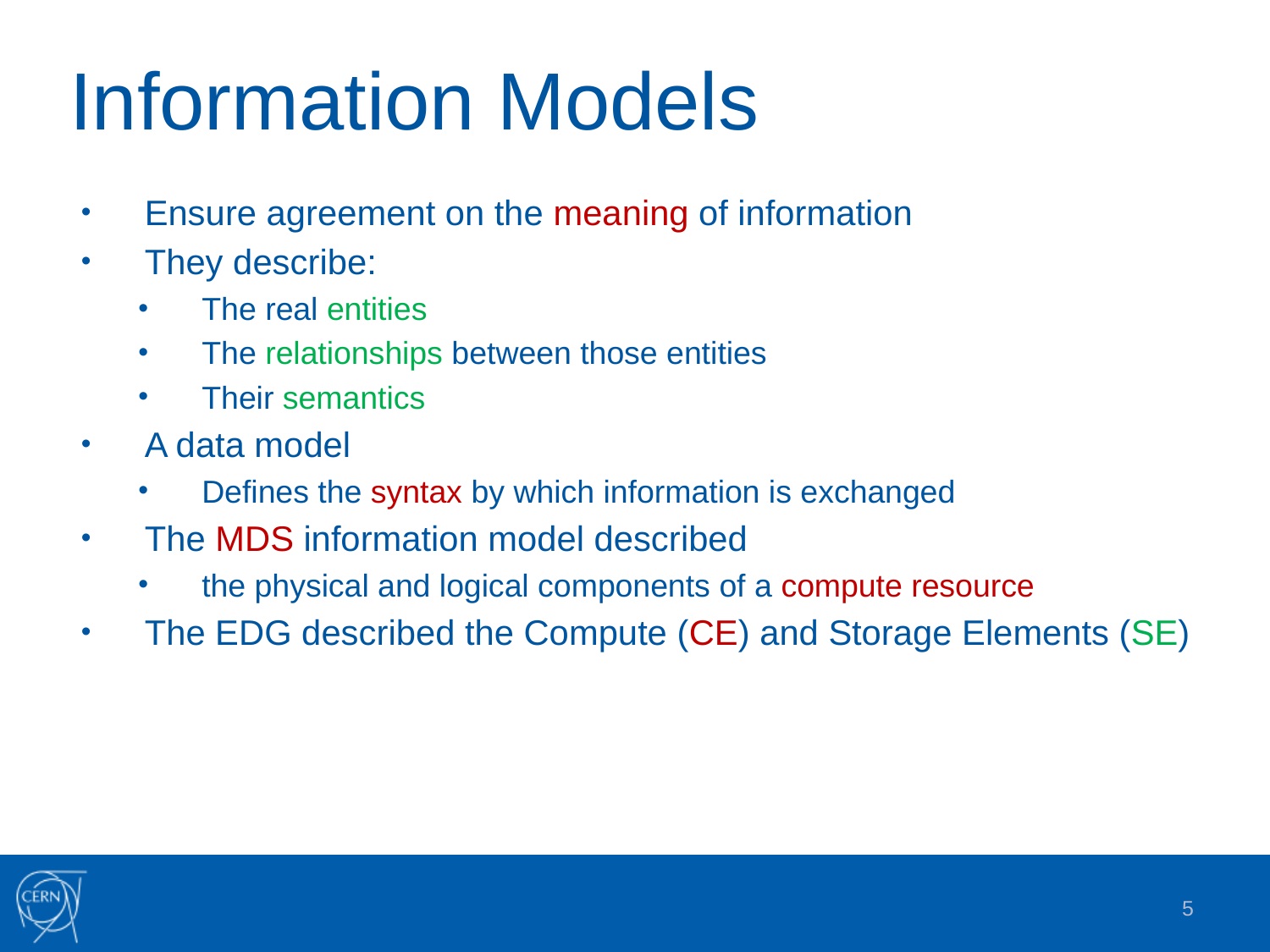

# Information Models
Ensure agreement on the meaning of information
They describe:
The real entities
The relationships between those entities
Their semantics
A data model
Defines the syntax by which information is exchanged
The MDS information model described
the physical and logical components of a compute resource
The EDG described the Compute (CE) and Storage Elements (SE)
5